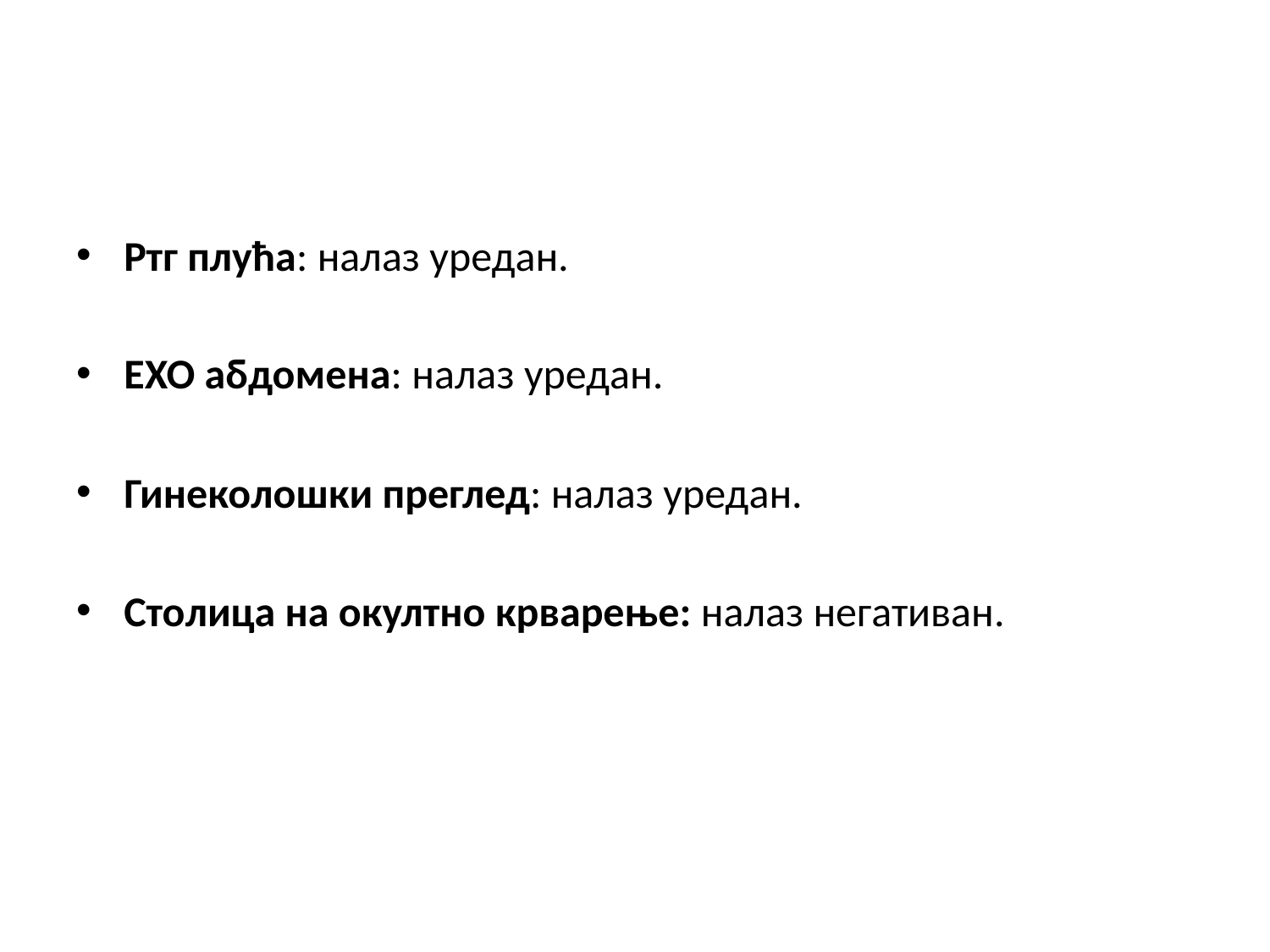

#
Ртг плућа: налаз уредан.

ЕХО абдомена: налаз уредан.

Гинеколошки преглед: налаз уредан.

Столица на окултно крварење: налаз негативан.